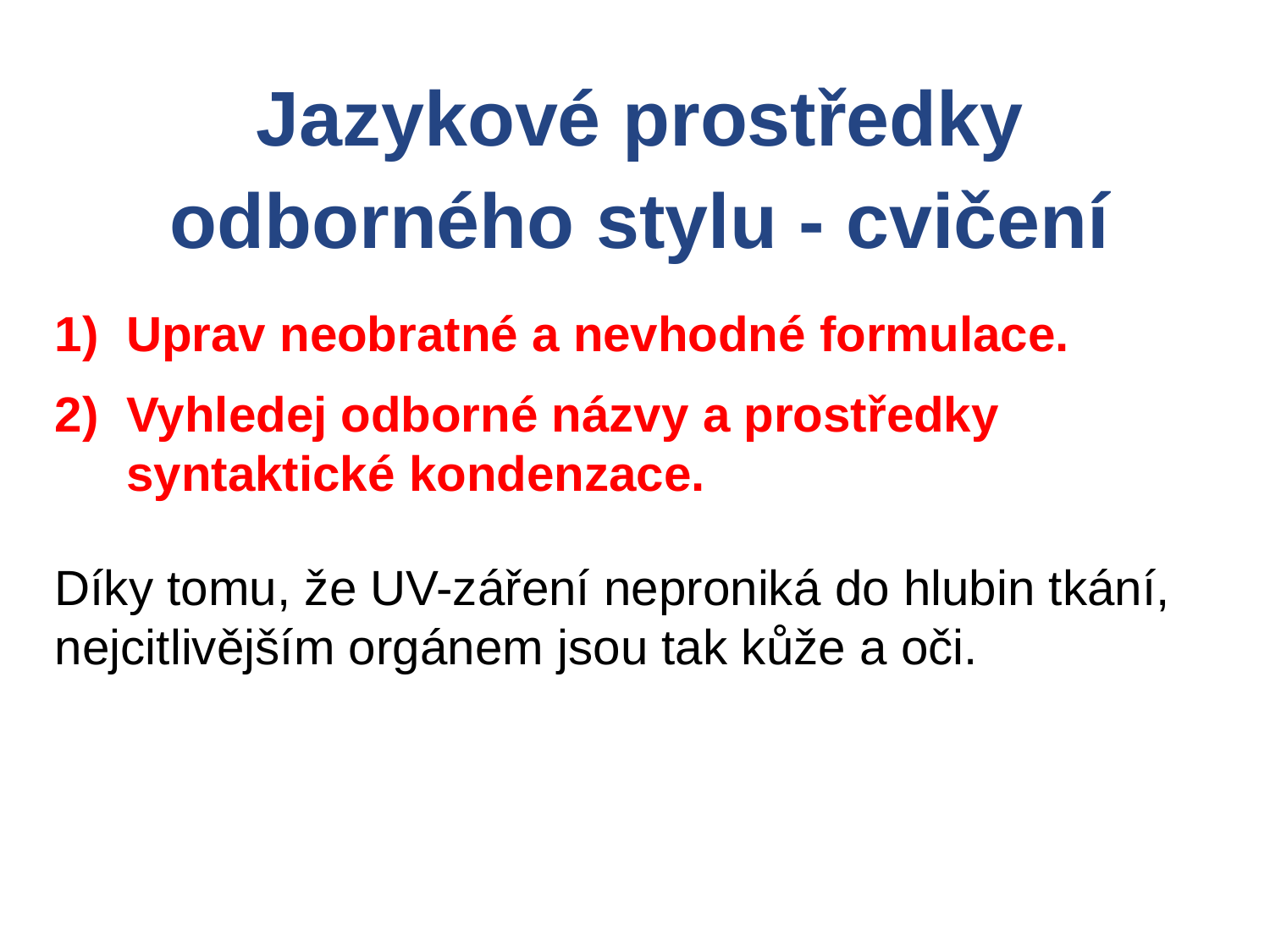

Jazykové prostředky odborného stylu - cvičení
Uprav neobratné a nevhodné formulace.
Vyhledej odborné názvy a prostředky syntaktické kondenzace.
Díky tomu, že UV-záření neproniká do hlubin tkání, nejcitlivějším orgánem jsou tak kůže a oči.